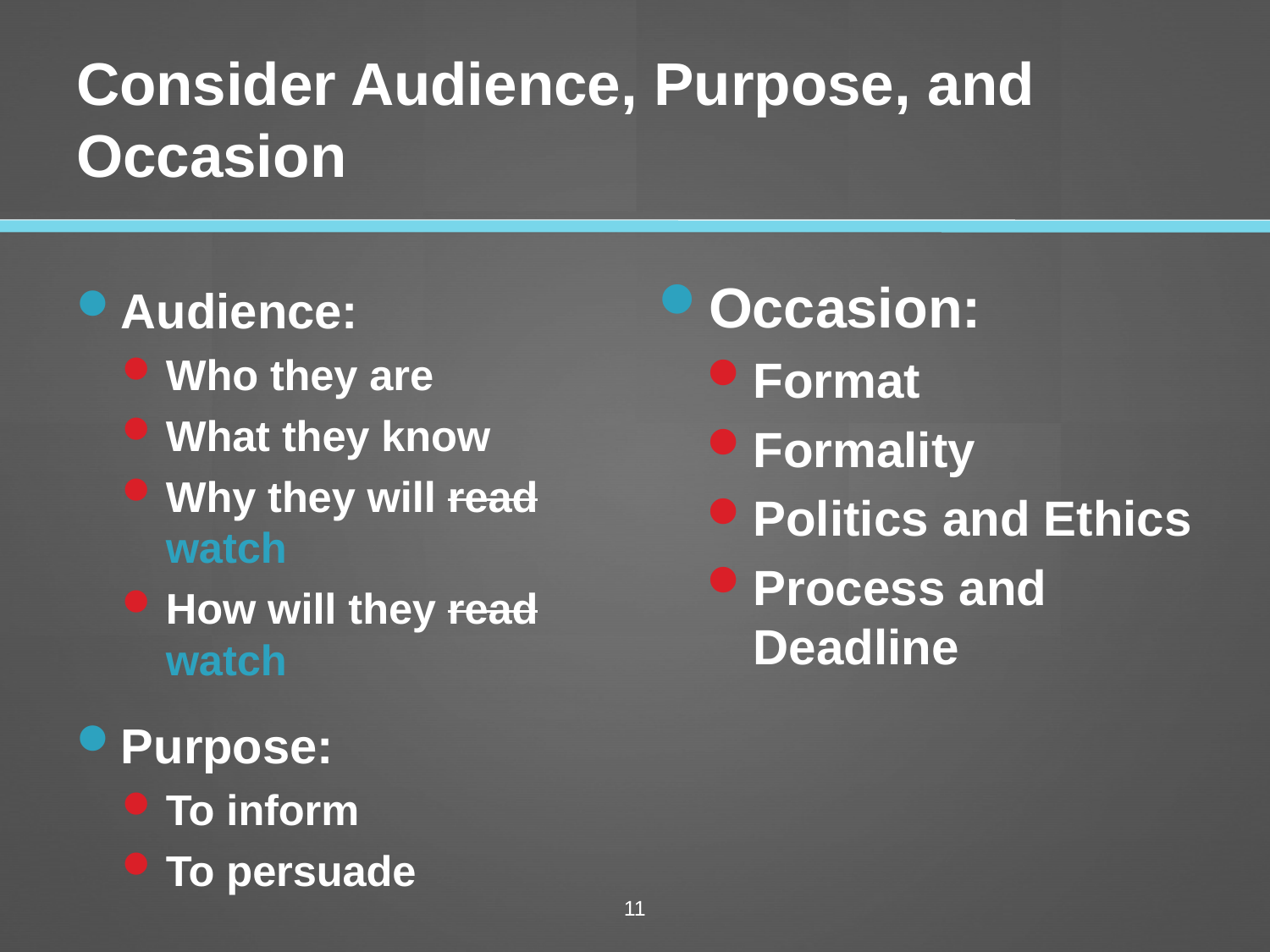

# Consider Audience, Purpose, and Occasion
Occasion:
Format
Formality
Politics and Ethics
Process and Deadline
Audience:
Who they are
What they know
Why they will read watch
How will they read watch
Purpose:
To inform
To persuade
11